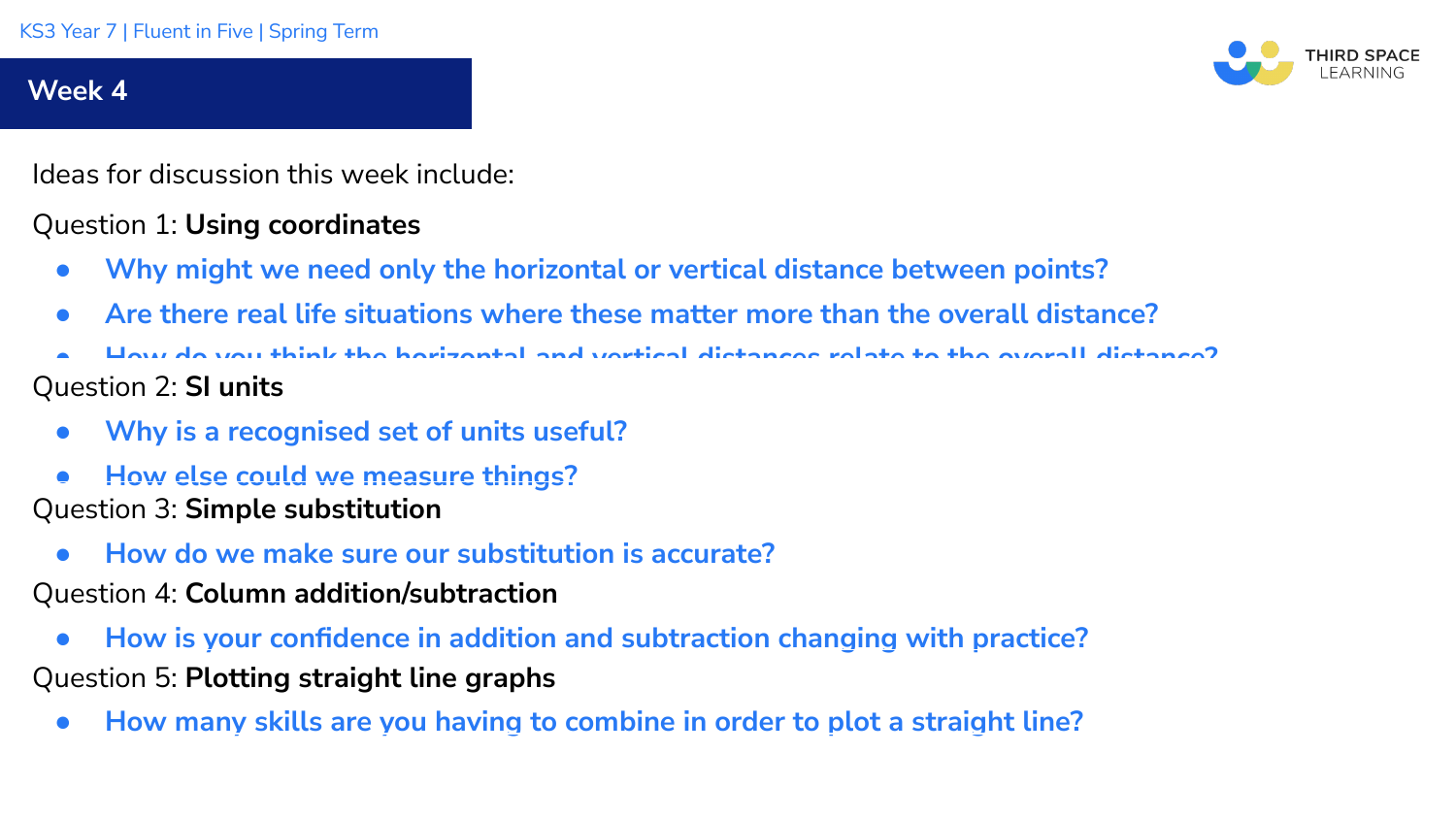

Week 4
| Ideas for discussion this week include: |
| --- |
| Question 1: Using coordinates Why might we need only the horizontal or vertical distance between points? Are there real life situations where these matter more than the overall distance? How do you think the horizontal and vertical distances relate to the overall distance? |
| Question 2: SI units Why is a recognised set of units useful? How else could we measure things? |
| Question 3: Simple substitution How do we make sure our substitution is accurate? |
| Question 4: Column addition/subtraction How is your confidence in addition and subtraction changing with practice? |
| Question 5: Plotting straight line graphs How many skills are you having to combine in order to plot a straight line? |